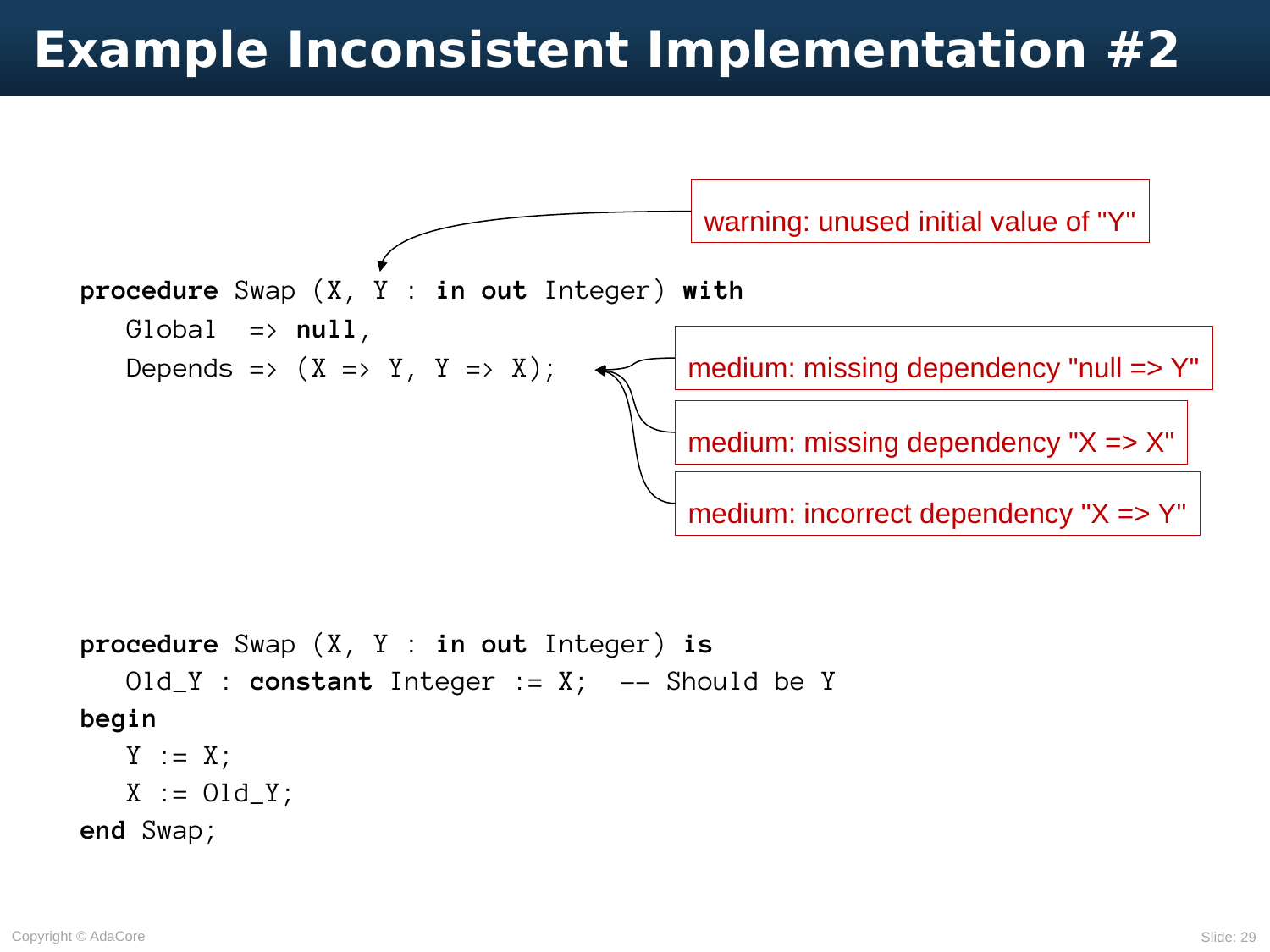

# Example Inconsistent Implementation #2
warning: unused initial value of "Y"
procedure Swap (X, Y : in out Integer) with
   Global  => null,
   Depends => (X => Y, Y => X);

procedure Swap (X, Y : in out Integer) is
   Old_Y : constant Integer := X;  -- Should be Y
begin
   Y := X;
   X := Old_Y;
end Swap;

medium: missing dependency "null => Y"

medium: missing dependency "X => X"
medium: incorrect dependency "X => Y"